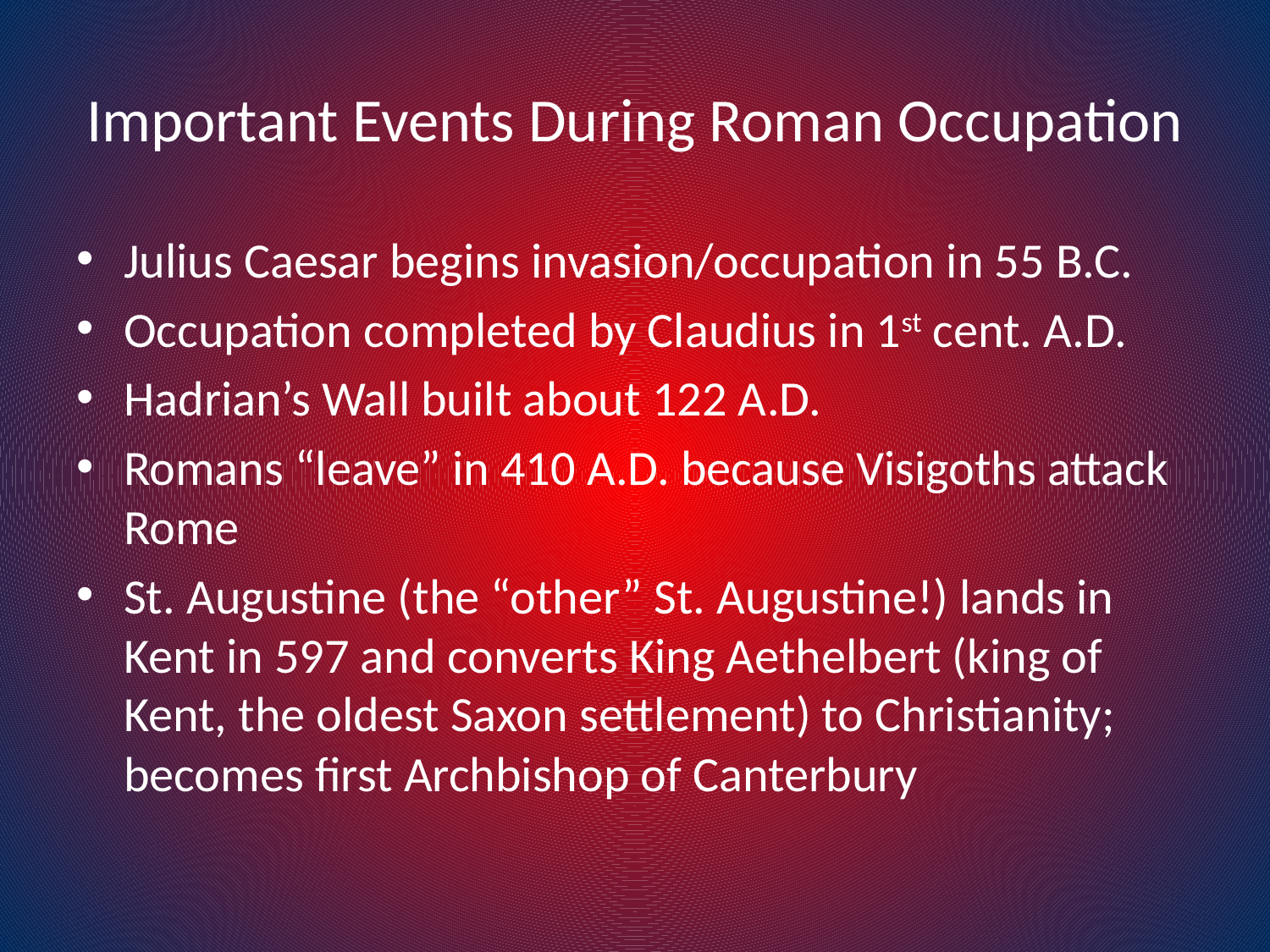

# Important Events During Roman Occupation
Julius Caesar begins invasion/occupation in 55 B.C.
Occupation completed by Claudius in 1st cent. A.D.
Hadrian’s Wall built about 122 A.D.
Romans “leave” in 410 A.D. because Visigoths attack Rome
St. Augustine (the “other” St. Augustine!) lands in Kent in 597 and converts King Aethelbert (king of Kent, the oldest Saxon settlement) to Christianity; becomes first Archbishop of Canterbury